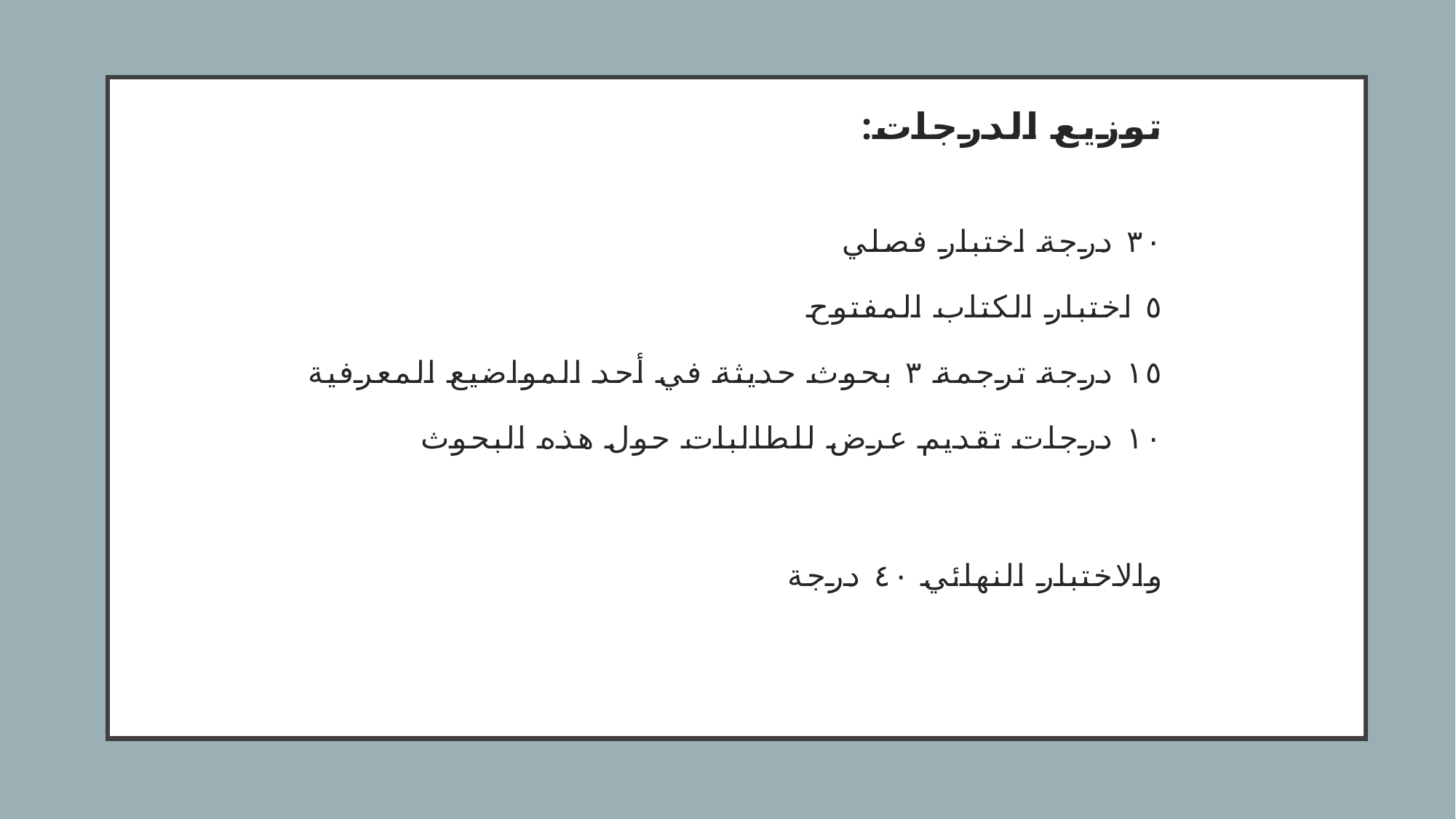

# توزيع الدرجات: ٣٠ درجة اختبار فصلي ٥ اختبار الكتاب المفتوح ١٥ درجة ترجمة ٣ بحوث حديثة في أحد المواضيع المعرفية ١٠ درجات تقديم عرض للطالبات حول هذه البحوث والاختبار النهائي ٤٠ درجة